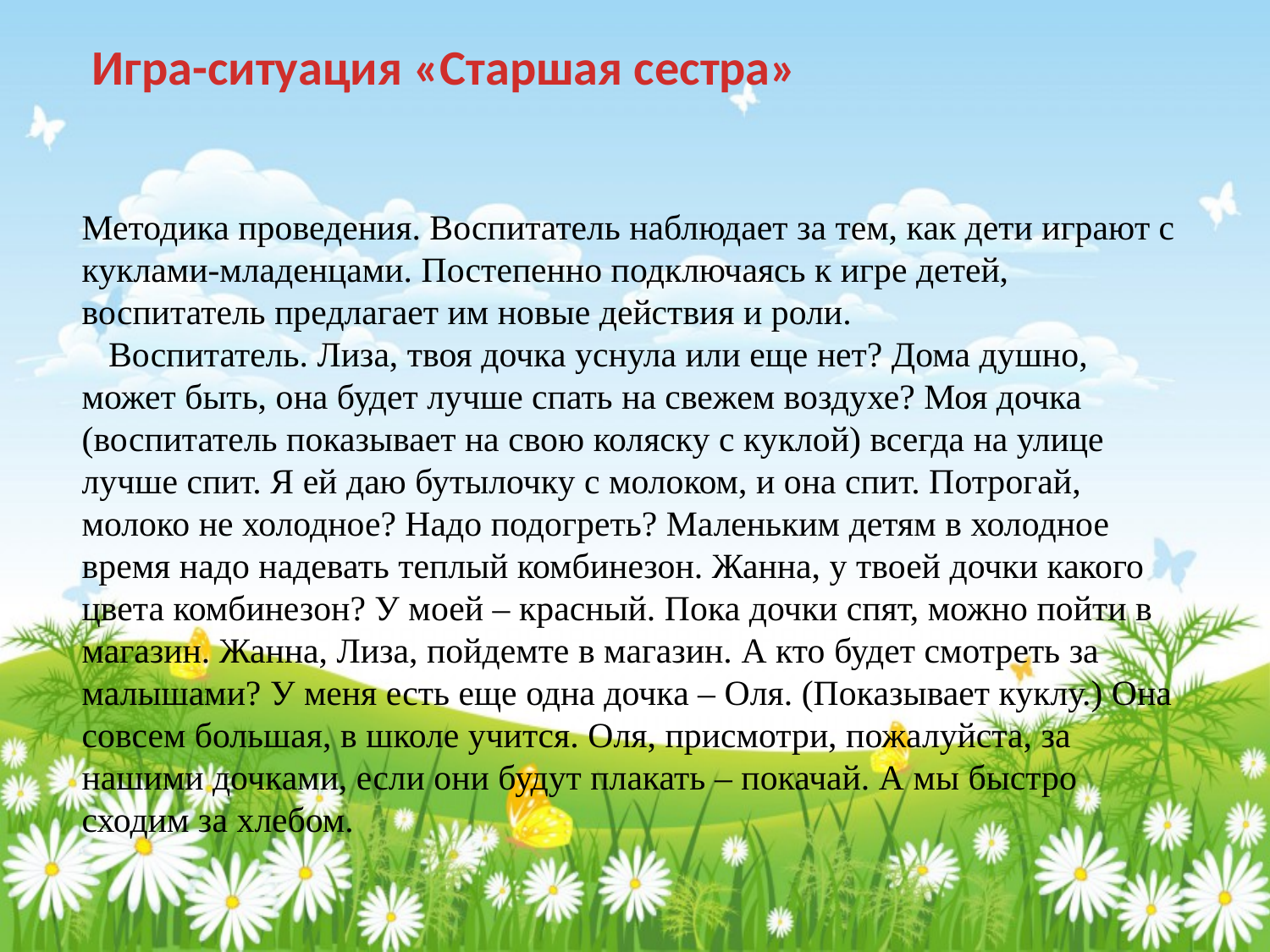

Игра-ситуация «Старшая сестра»
Методика проведения. Воспитатель наблюдает за тем, как дети играют с куклами-младенцами. Постепенно подключаясь к игре детей, воспитатель предлагает им новые действия и роли.
   Воспитатель. Лиза, твоя дочка уснула или еще нет? Дома душно, может быть, она будет лучше спать на свежем воздухе? Моя дочка (воспитатель показывает на свою коляску с куклой) всегда на улице лучше спит. Я ей даю бутылочку с молоком, и она спит. Потрогай, молоко не холодное? Надо подогреть? Маленьким детям в холодное время надо надевать теплый комбинезон. Жанна, у твоей дочки какого цвета комбинезон? У моей – красный. Пока дочки спят, можно пойти в магазин. Жанна, Лиза, пойдемте в магазин. А кто будет смотреть за малышами? У меня есть еще одна дочка – Оля. (Показывает куклу.) Она совсем большая, в школе учится. Оля, присмотри, пожалуйста, за нашими дочками, если они будут плакать – покачай. А мы быстро сходим за хлебом.